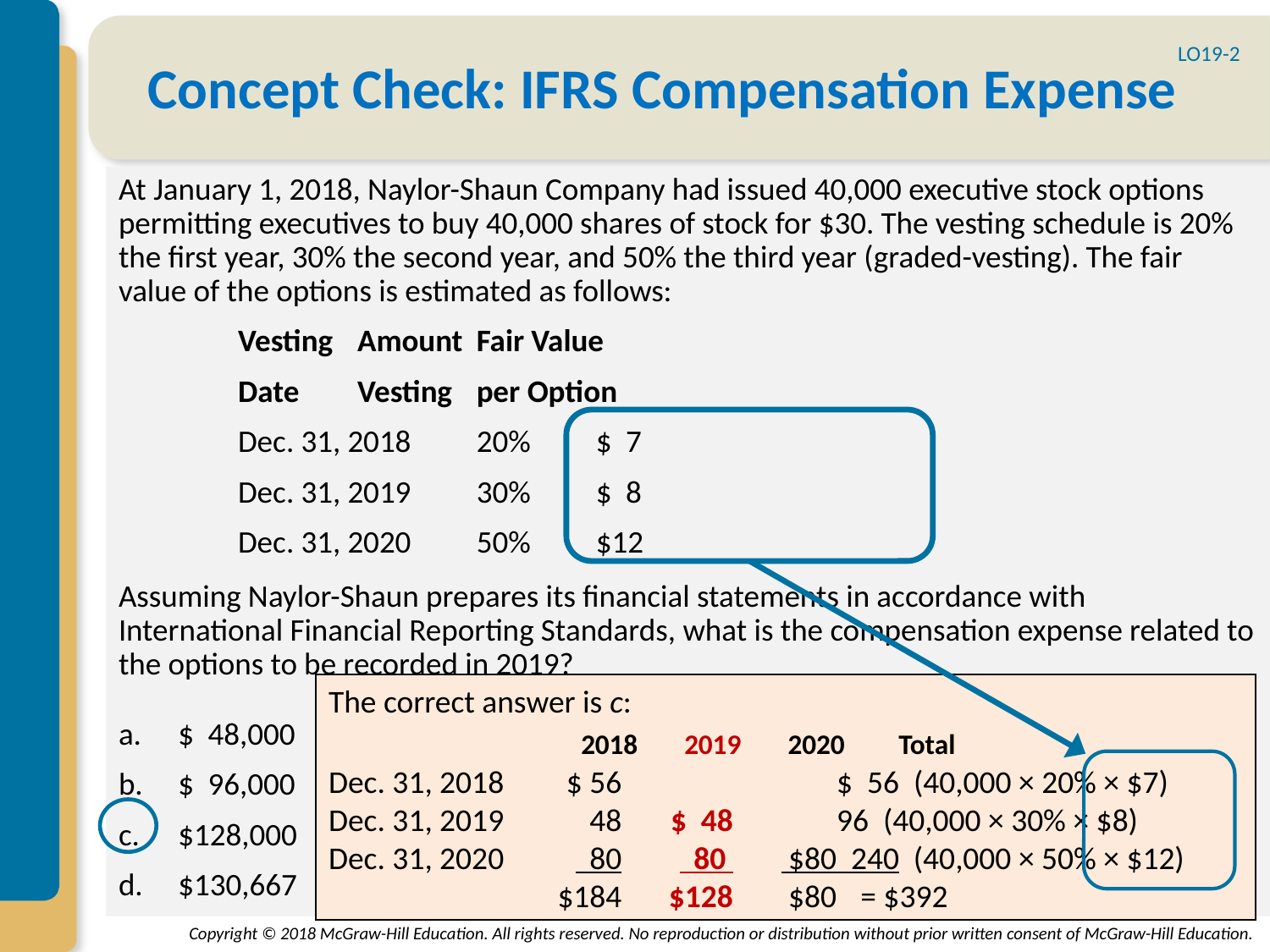

# Concept Check: IFRS Compensation Expense
LO19-2
At January 1, 2018, Naylor-Shaun Company had issued 40,000 executive stock options permitting executives to buy 40,000 shares of stock for $30. The vesting schedule is 20% the first year, 30% the second year, and 50% the third year (graded-vesting). The fair value of the options is estimated as follows:
	Vesting	Amount	Fair Value
	Date	Vesting	per Option
	Dec. 31, 2018	20%	$  7
	Dec. 31, 2019	30%	$  8
	Dec. 31, 2020	50%	$12
Assuming Naylor-Shaun prepares its financial statements in accordance with International Financial Reporting Standards, what is the compensation expense related to the options to be recorded in 2019?
$  48,000
$  96,000
$128,000
$130,667

The correct answer is c:
	 2018	2019	2020	Total
Dec. 31, 2018	$ 56			$  56  (40,000 × 20% × $7)
Dec. 31, 2019	48	$  48		96  (40,000 × 30% × $8)
Dec. 31, 2020	  80	  80 	 $80	  240  (40,000 × 50% × $12)
	$184	$128	$80	 = $392